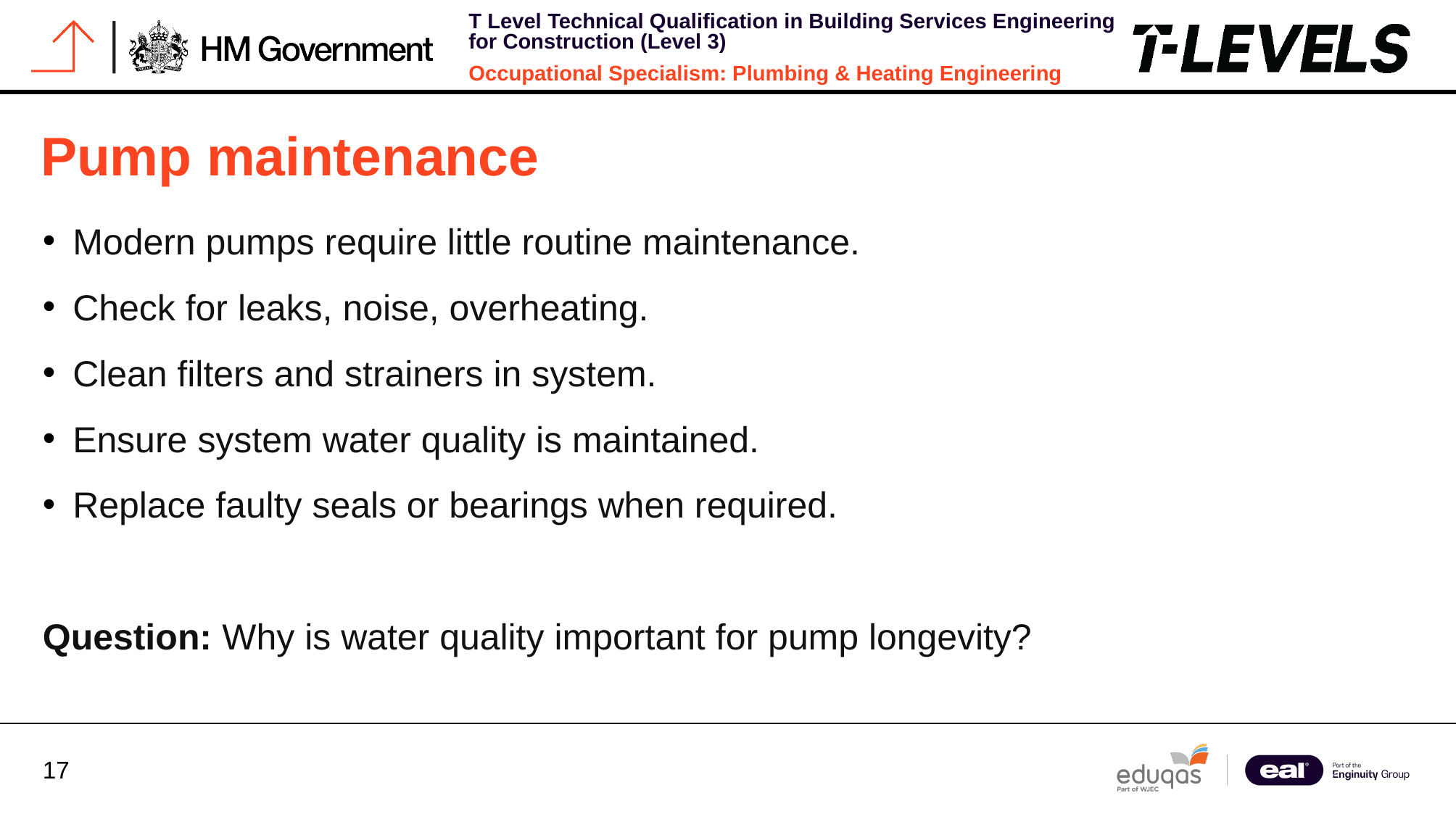

# Pump maintenance
Modern pumps require little routine maintenance.
Check for leaks, noise, overheating.
Clean filters and strainers in system.
Ensure system water quality is maintained.
Replace faulty seals or bearings when required.

Question: Why is water quality important for pump longevity?